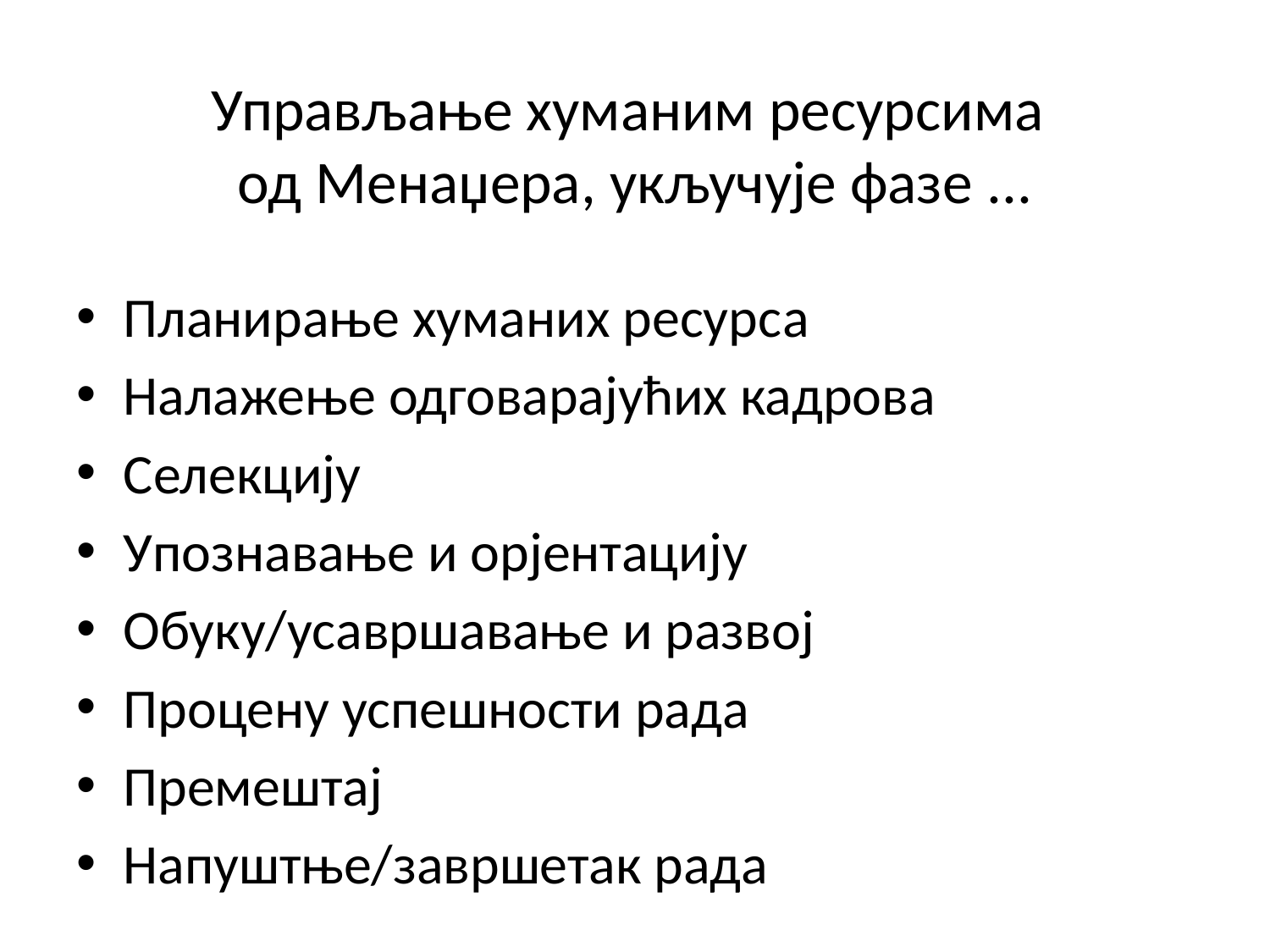

# Управљање хуманим ресурсима од Менаџера, укључује фазе ...
Планирање хуманих ресурса
Налажење одговарајућих кадрова
Селекцију
Упознавање и орјентацију
Обуку/усавршавање и развој
Процену успешности рада
Премештај
Напуштње/завршетак рада